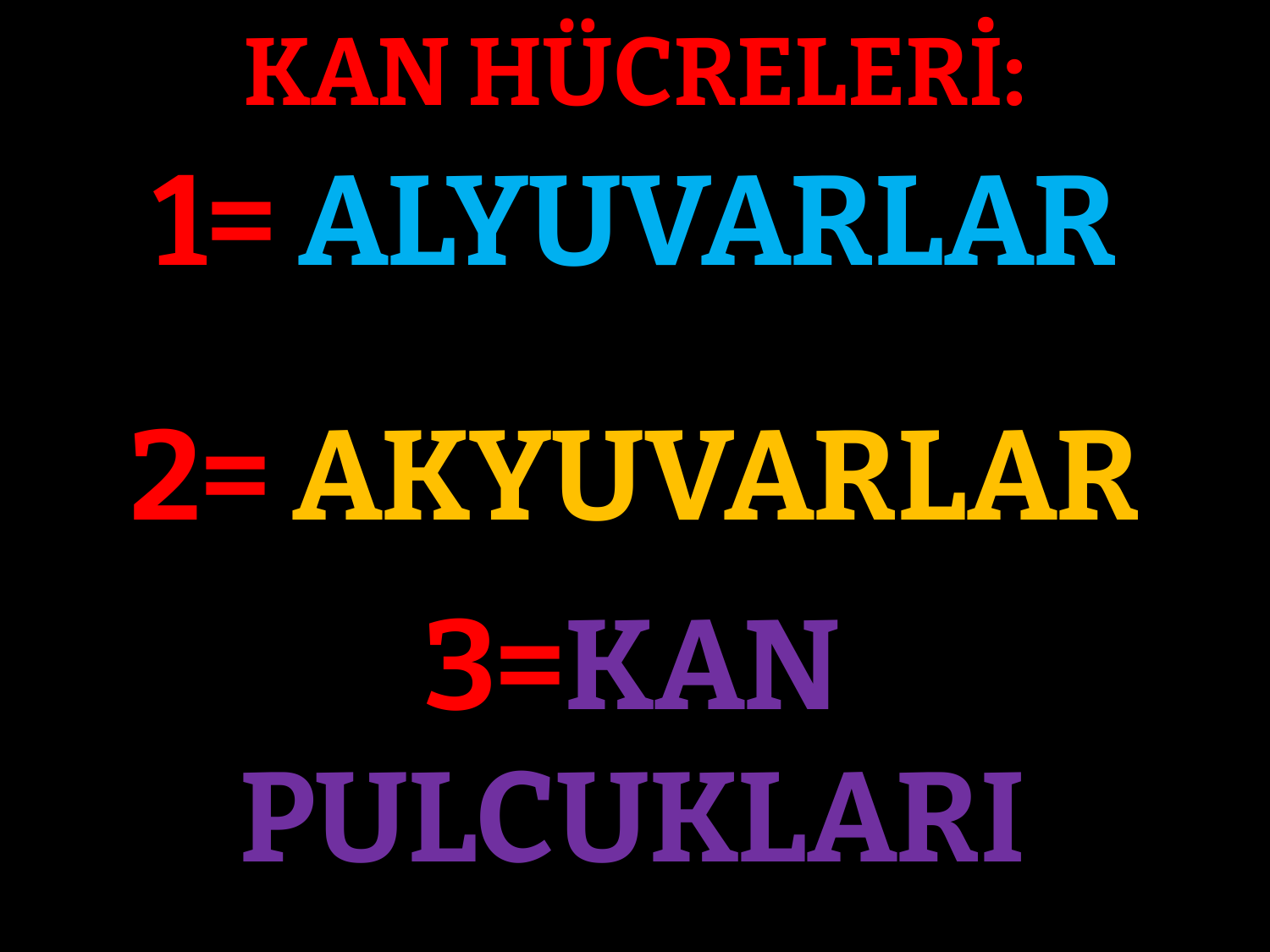

KAN HÜCRELERİ:
1= ALYUVARLAR
#
2= AKYUVARLAR
3=KAN PULCUKLARI